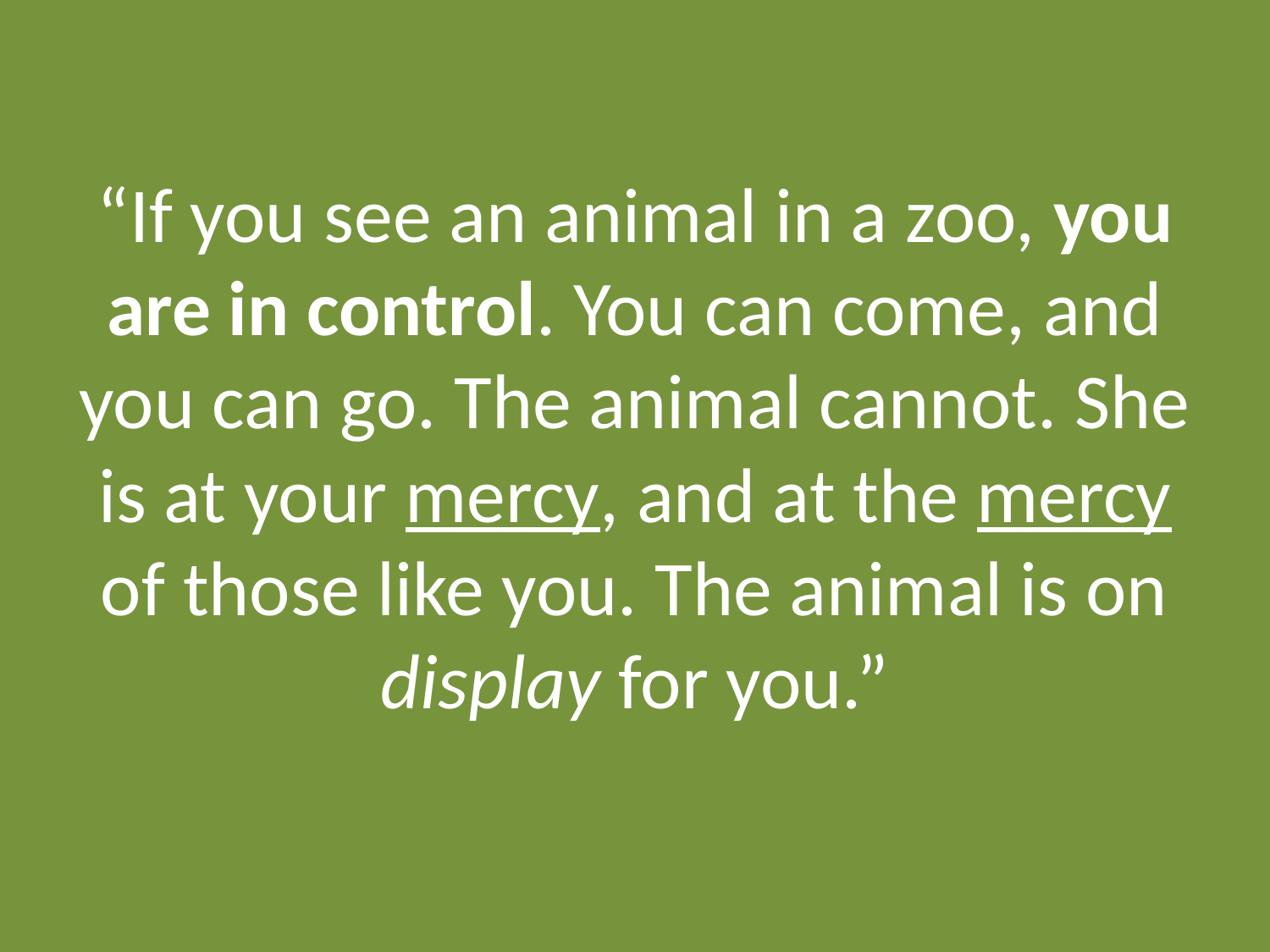

“If you see an animal in a zoo, you are in control. You can come, and you can go. The animal cannot. She is at your mercy, and at the mercy of those like you. The animal is on display for you.”